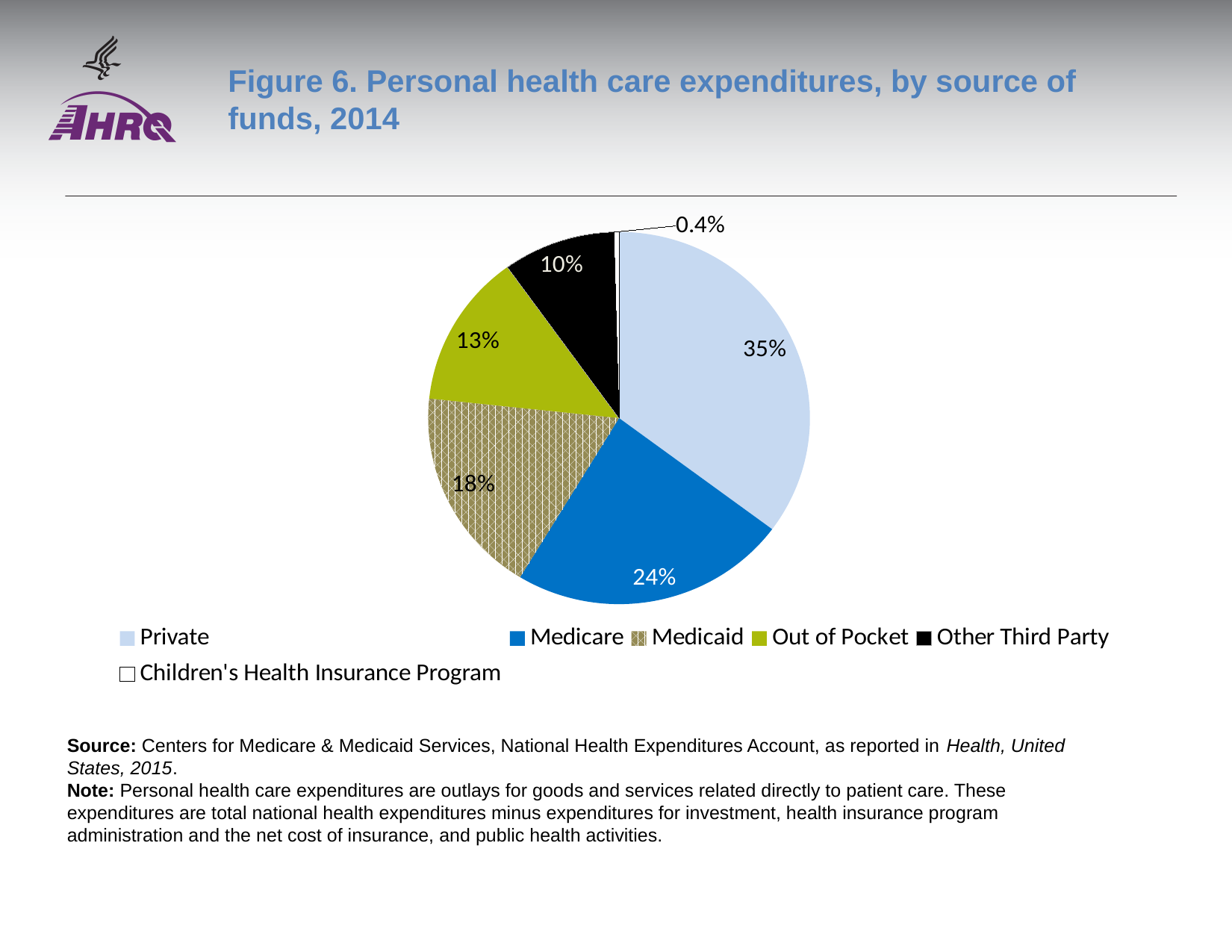

# Figure 6. Personal health care expenditures, by source of funds, 2014

### Chart

| Category | Sales |
|---|---|
| Private | 0.352 |
| Medicare | 0.235 |
| Medicaid | 0.18 |
| Out of Pocket | 0.134 |
| Other Third Party | 0.095 |
| Children's Health Insurance Program | 0.0044 |
Source: Centers for Medicare & Medicaid Services, National Health Expenditures Account, as reported in Health, United States, 2015.
Note: Personal health care expenditures are outlays for goods and services related directly to patient care. These expenditures are total national health expenditures minus expenditures for investment, health insurance program administration and the net cost of insurance, and public health activities.